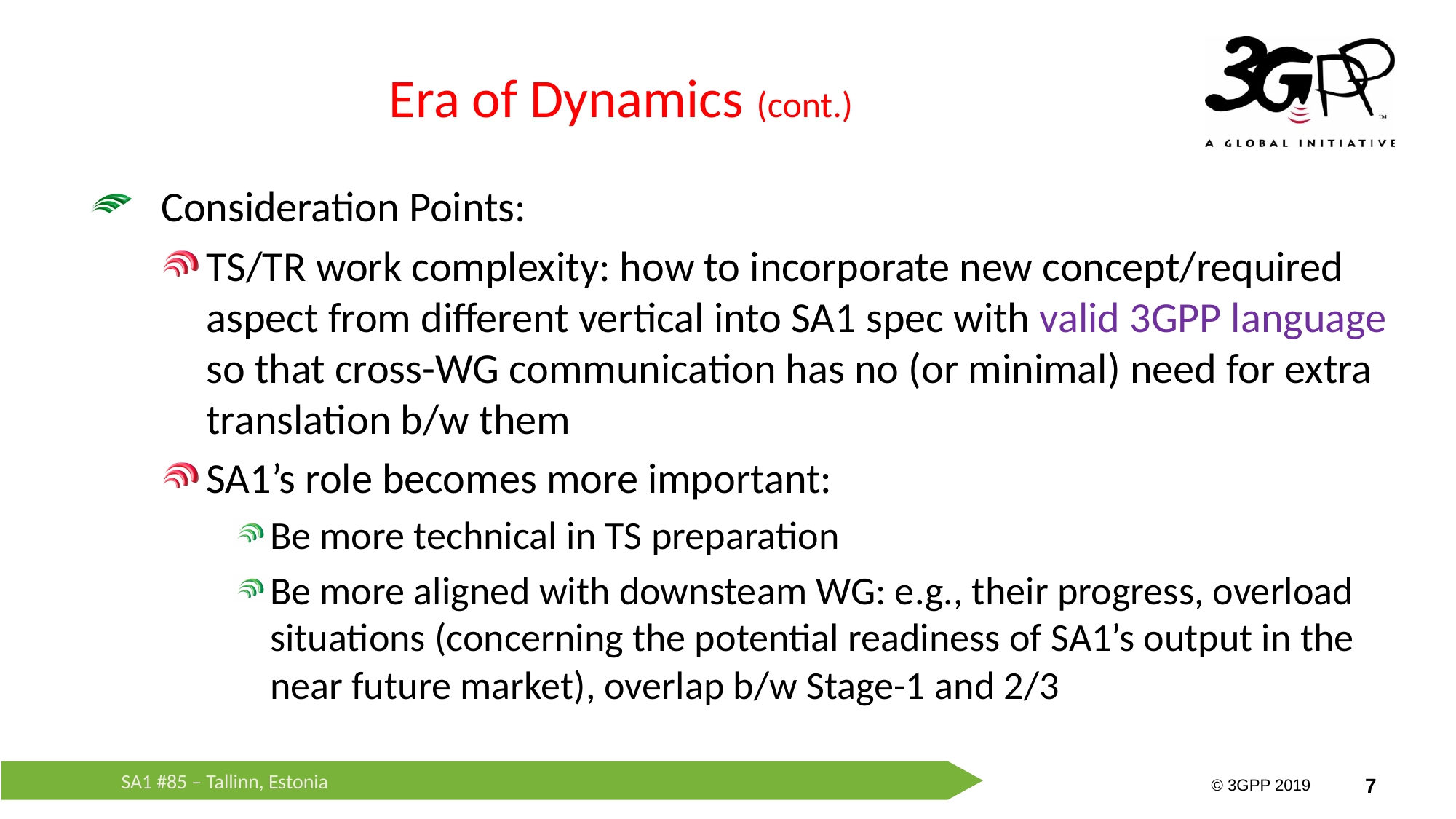

# Era of Dynamics (cont.)
Consideration Points:
TS/TR work complexity: how to incorporate new concept/required aspect from different vertical into SA1 spec with valid 3GPP language so that cross-WG communication has no (or minimal) need for extra translation b/w them
SA1’s role becomes more important:
Be more technical in TS preparation
Be more aligned with downsteam WG: e.g., their progress, overload situations (concerning the potential readiness of SA1’s output in the near future market), overlap b/w Stage-1 and 2/3